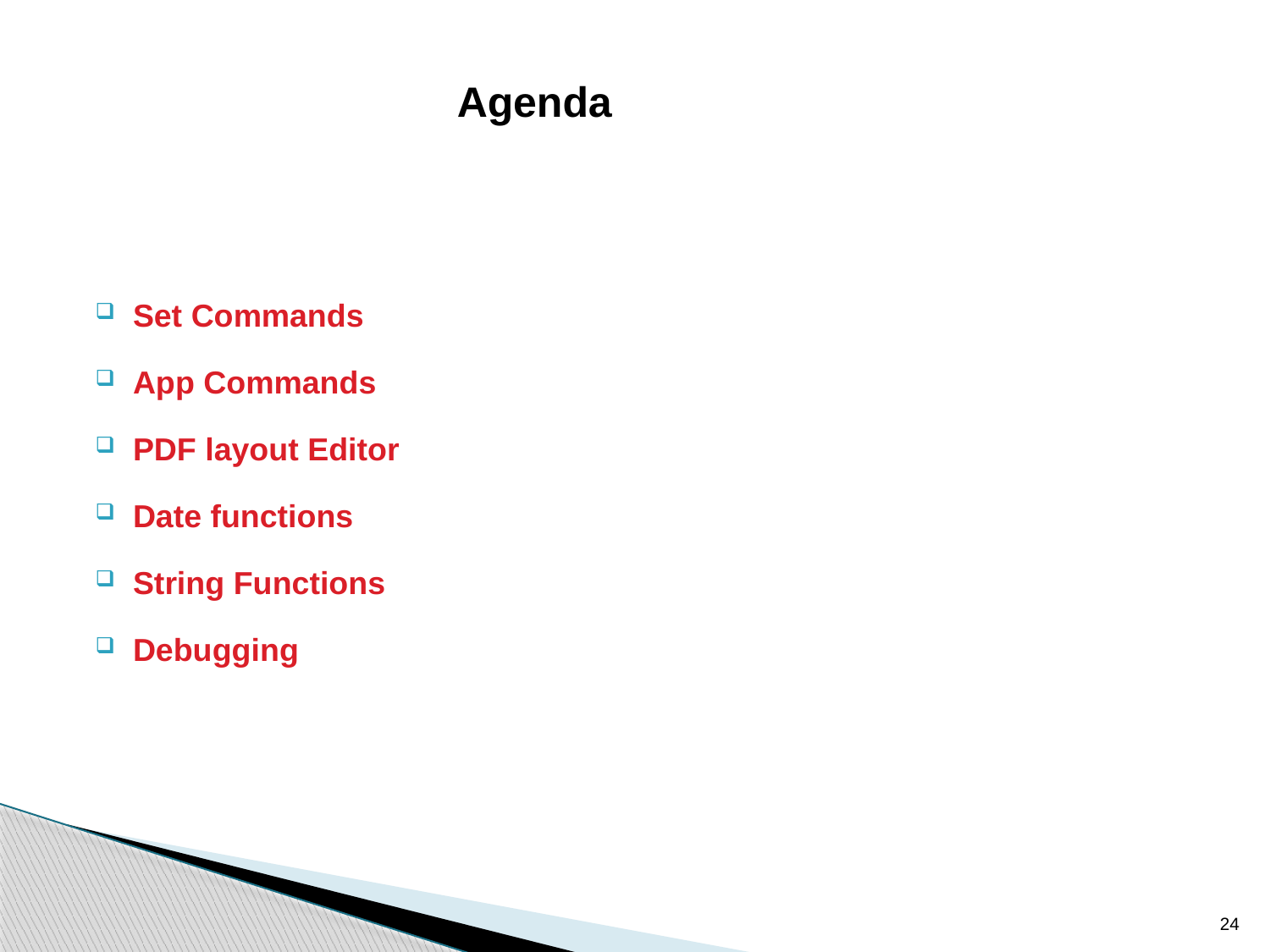

# Agenda

Set Commands
App Commands
PDF layout Editor
Date functions
String Functions
Debugging
24